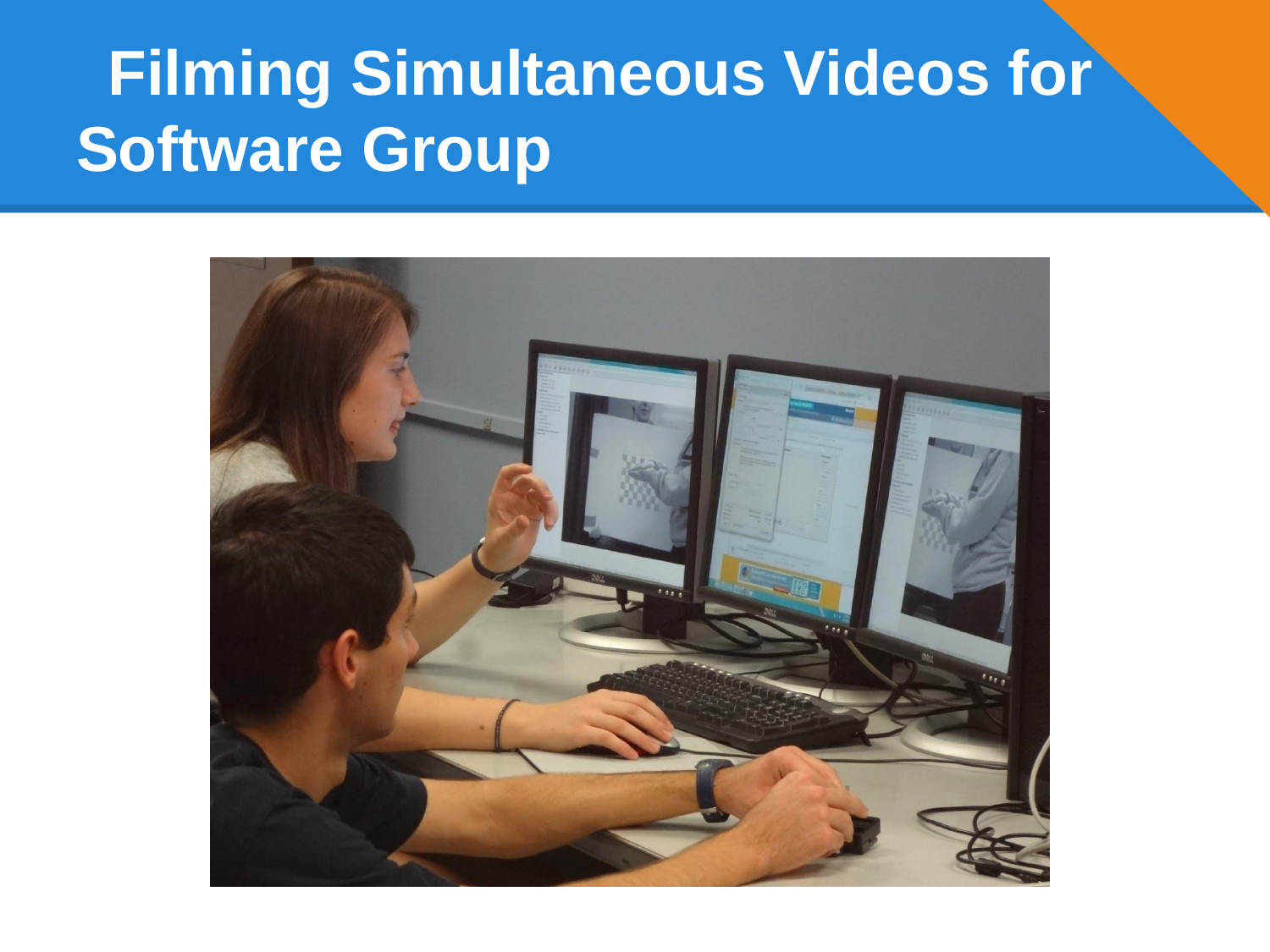

# Filming Simultaneous Videos for Software Group